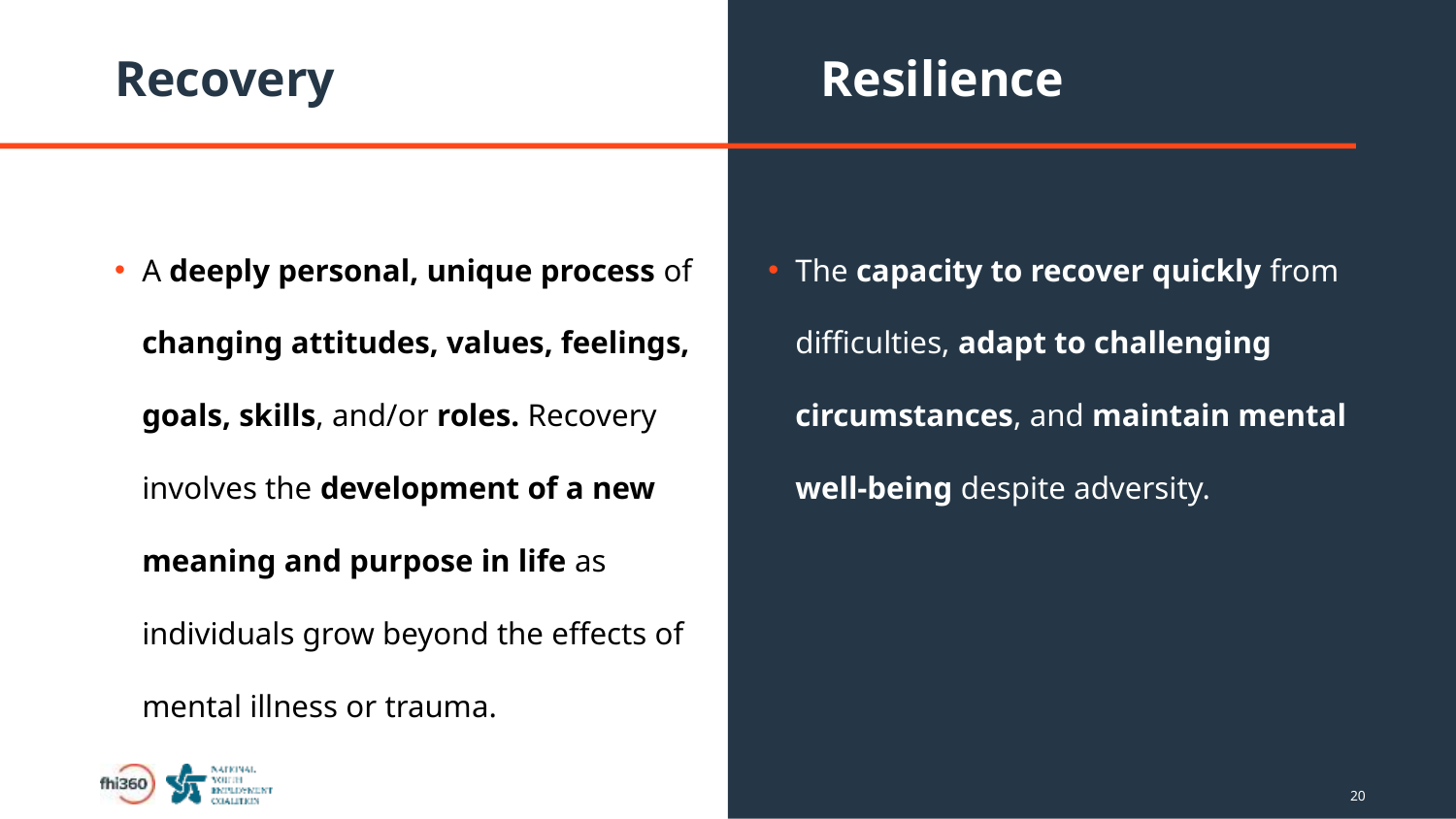

# Recovery          Resilience
A deeply personal, unique process of changing attitudes, values, feelings, goals, skills, and/or roles. Recovery involves the development of a new meaning and purpose in life as individuals grow beyond the effects of mental illness or trauma.
The capacity to recover quickly from difficulties, adapt to challenging circumstances, and maintain mental well-being despite adversity.